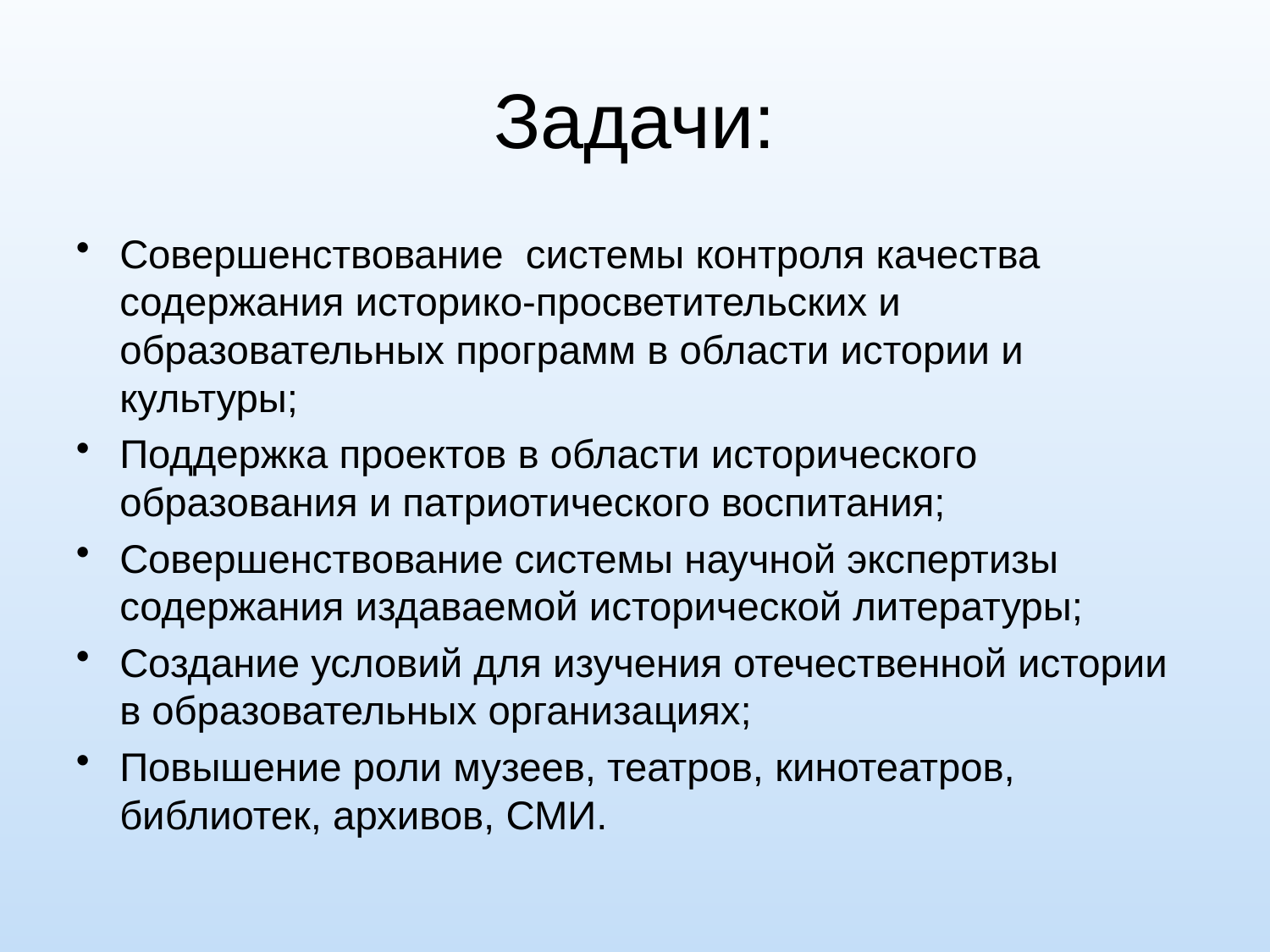

# Задачи:
Совершенствование  системы контроля качества содержания историко-просветительских и образовательных программ в области истории и культуры;
Поддержка проектов в области исторического образования и патриотического воспитания;
Совершенствование системы научной экспертизы содержания издаваемой исторической литературы;
Создание условий для изучения отечественной истории в образовательных организациях;
Повышение роли музеев, театров, кинотеатров, библиотек, архивов, СМИ.